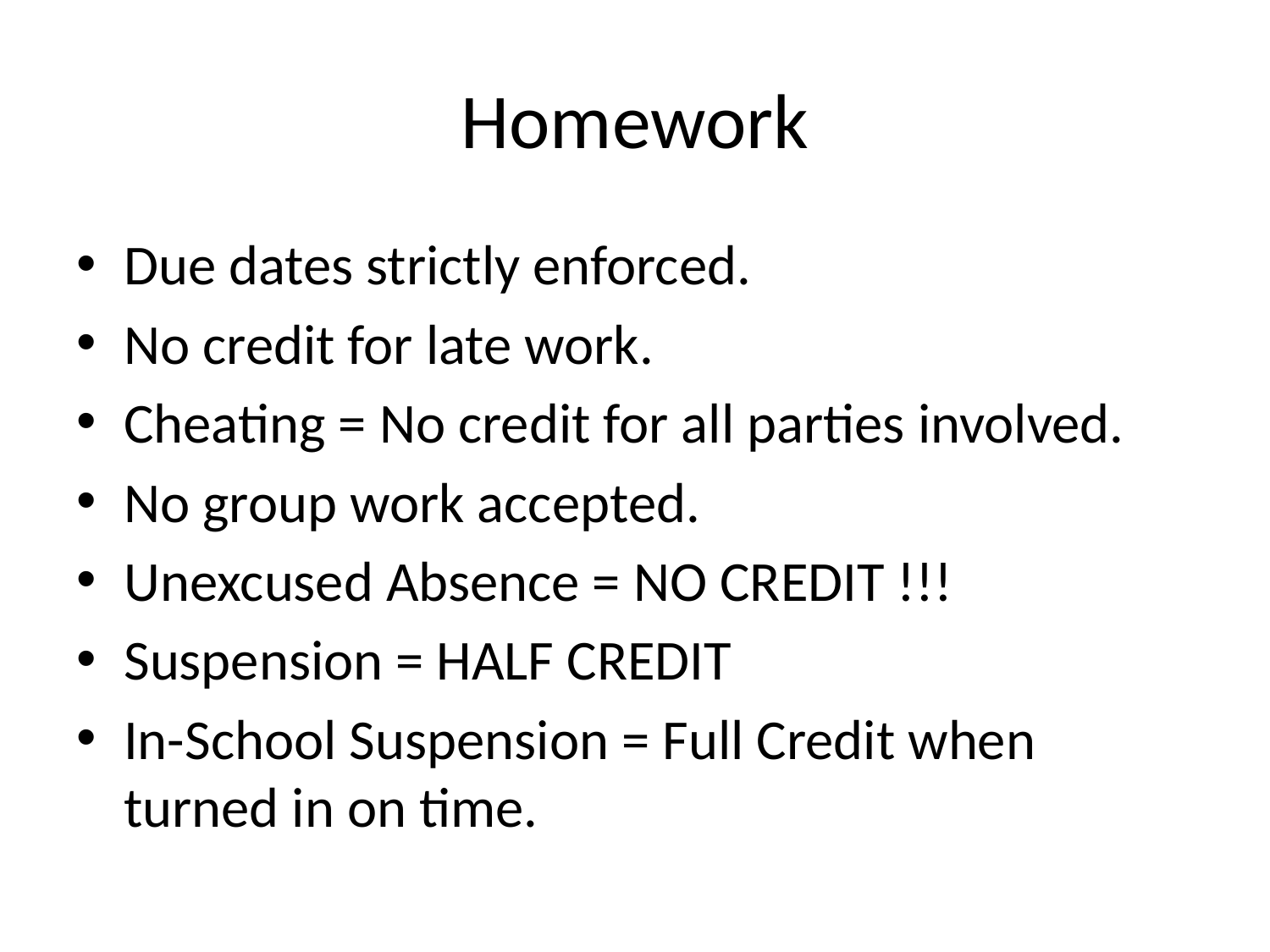

# Homework
Due dates strictly enforced.
No credit for late work.
Cheating = No credit for all parties involved.
No group work accepted.
Unexcused Absence = NO CREDIT !!!
Suspension = HALF CREDIT
In-School Suspension = Full Credit when turned in on time.